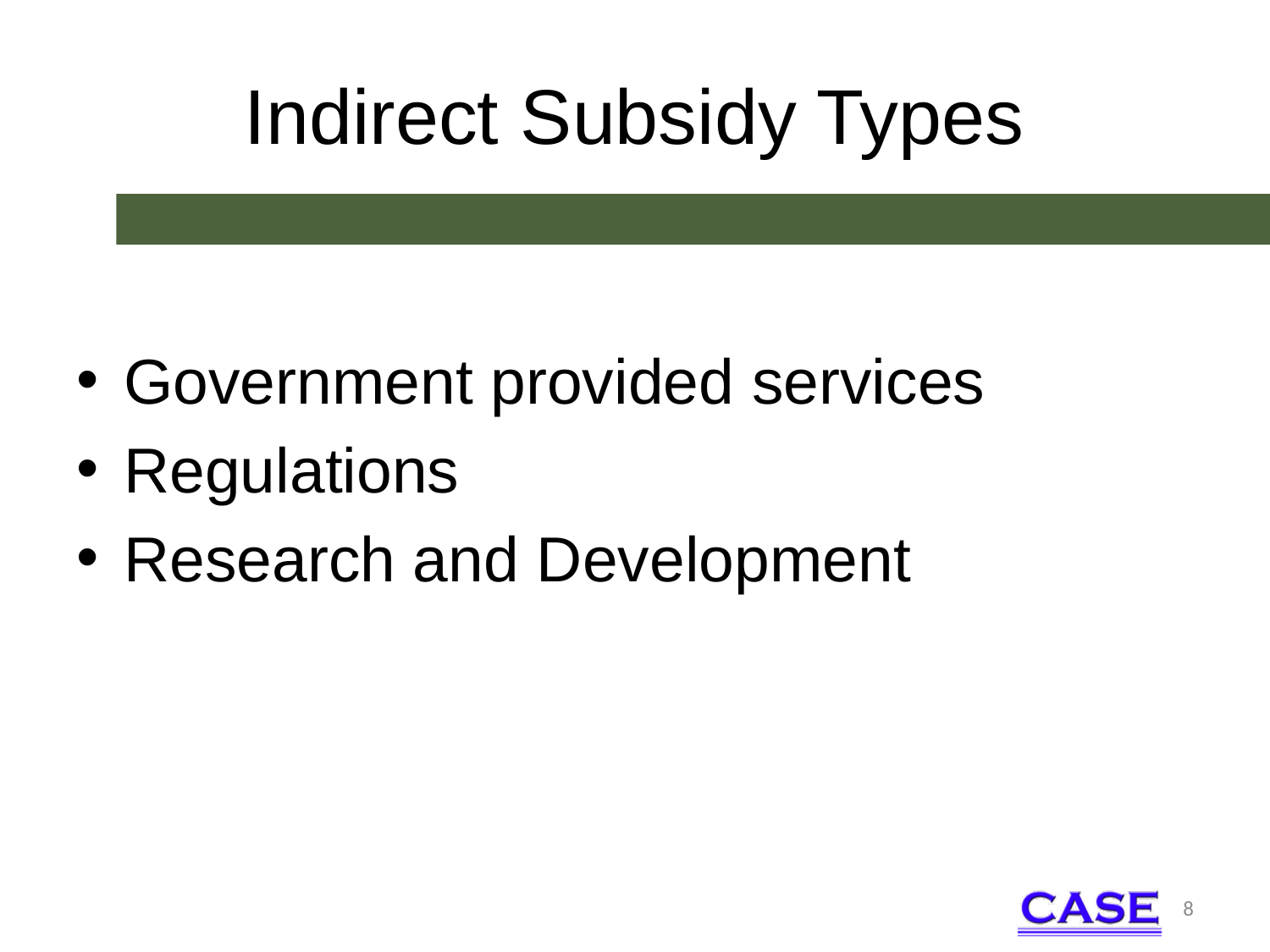

# Indirect Subsidy Types

Government provided services
Regulations
Research and Development
8